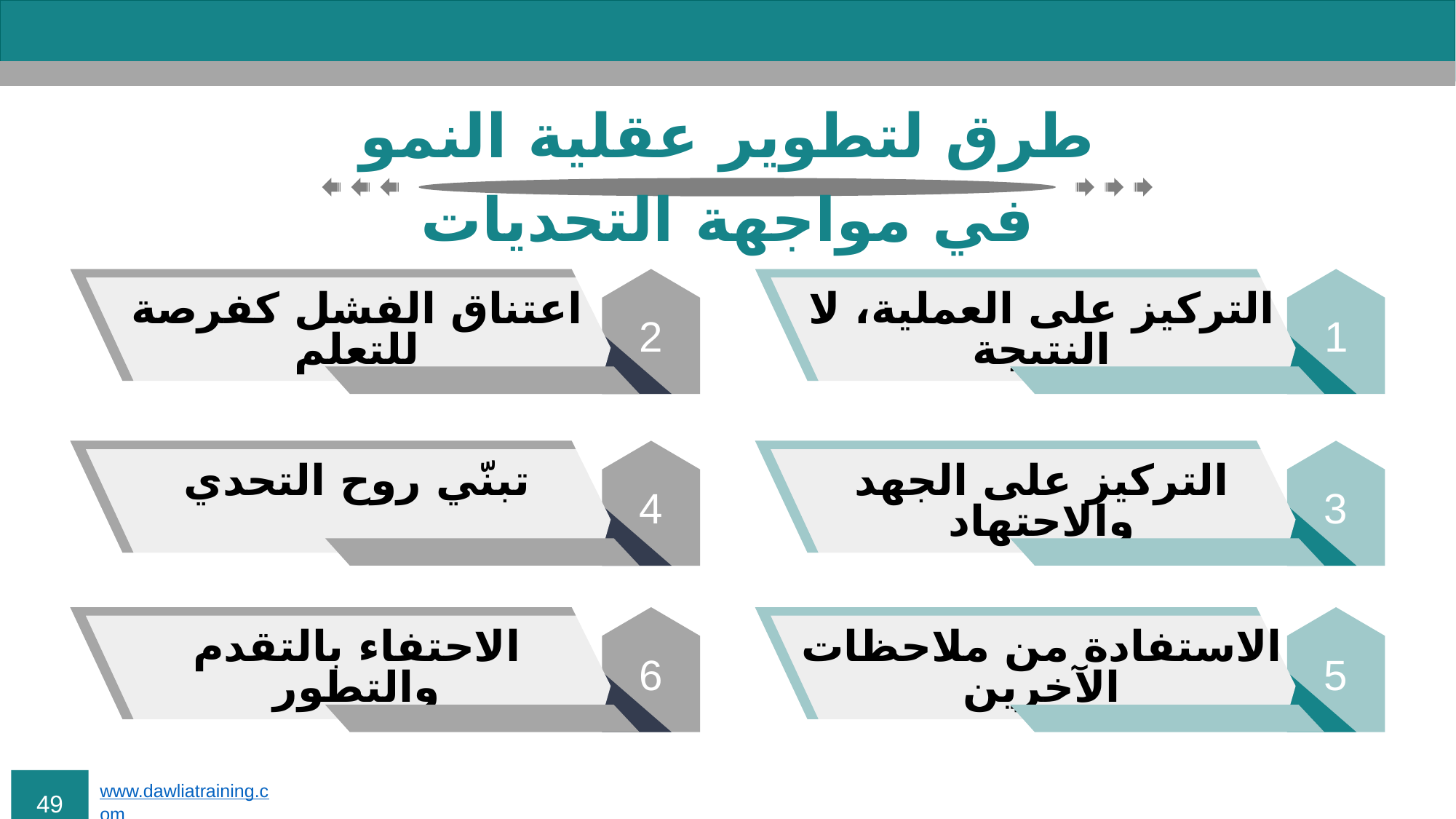

طرق لتطوير عقلية النمو في مواجهة التحديات

2
اعتناق الفشل كفرصة للتعلم

1
التركيز على العملية، لا النتيجة

تبنّي روح التحدي

4

التركيز على الجهد والاجتهاد

3

الاحتفاء بالتقدم والتطور

6

الاستفادة من ملاحظات الآخرين

5

www.dawliatraining.com